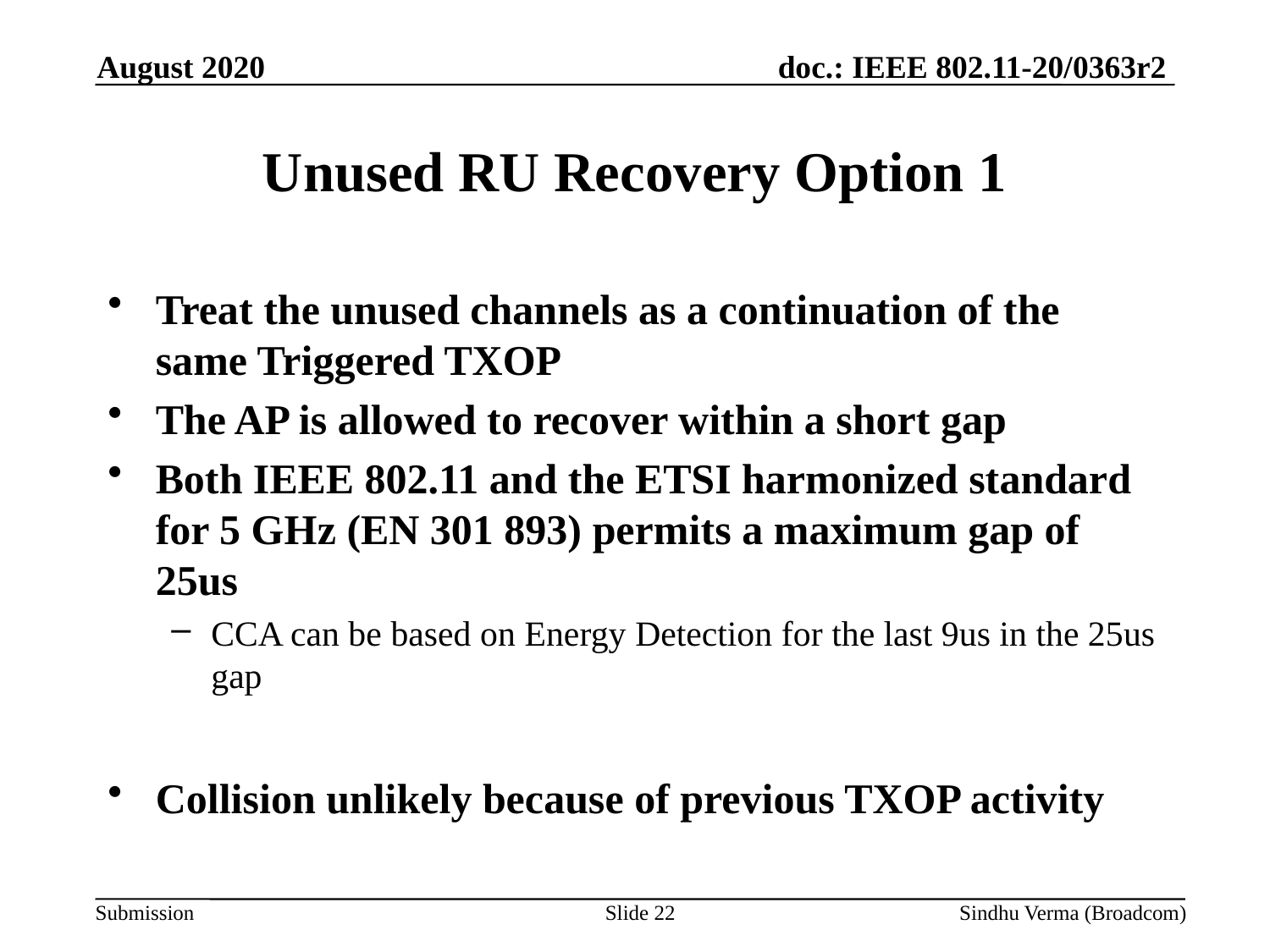

August 2020
# Unused RU Recovery Option 1
Treat the unused channels as a continuation of the same Triggered TXOP
The AP is allowed to recover within a short gap
Both IEEE 802.11 and the ETSI harmonized standard for 5 GHz (EN 301 893) permits a maximum gap of 25us
CCA can be based on Energy Detection for the last 9us in the 25us gap

Collision unlikely because of previous TXOP activity

Slide 22
Sindhu Verma (Broadcom)